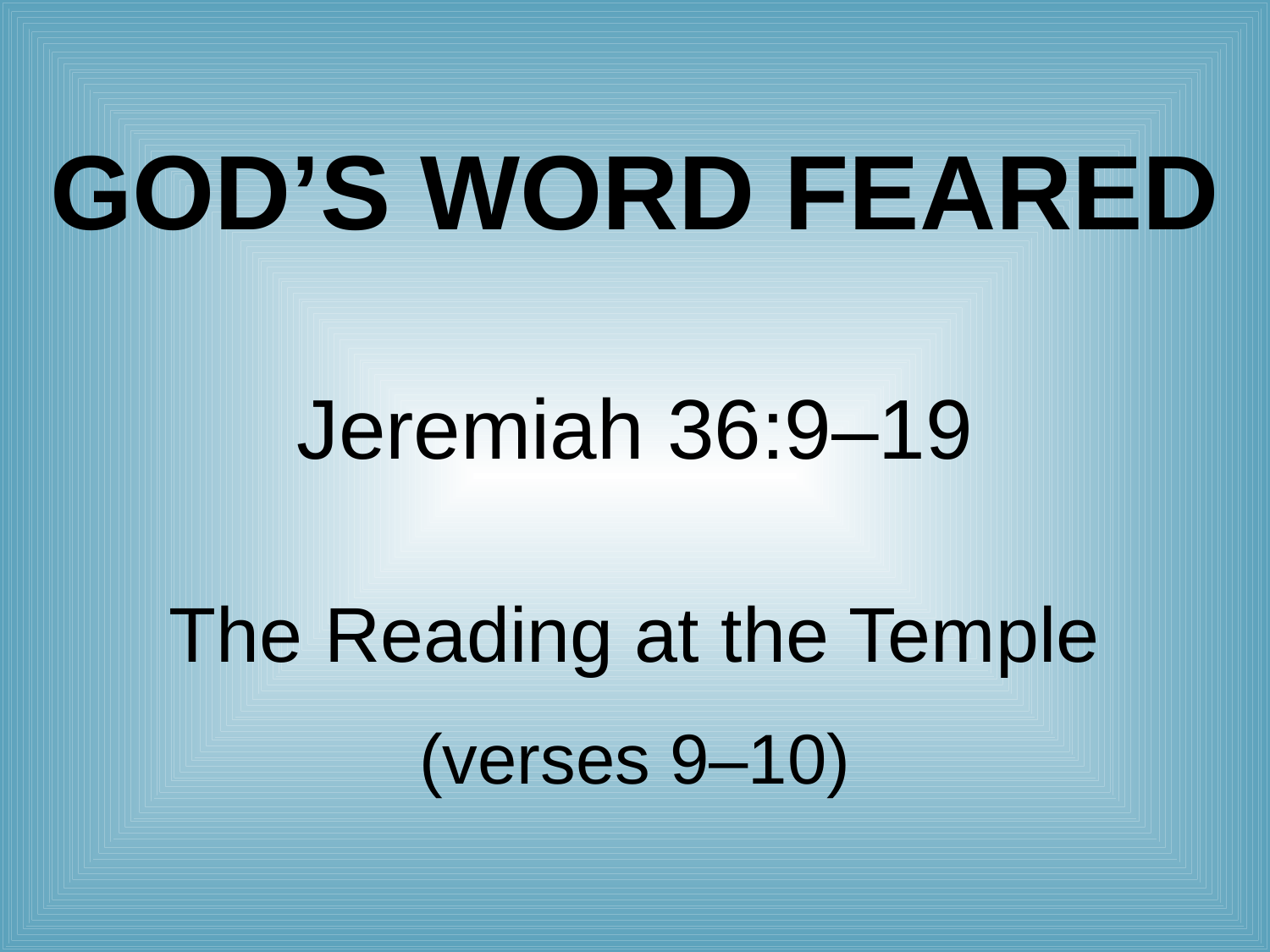

# God’s Word Feared
Jeremiah 36:9–19

The Reading at the Temple
(verses 9–10)